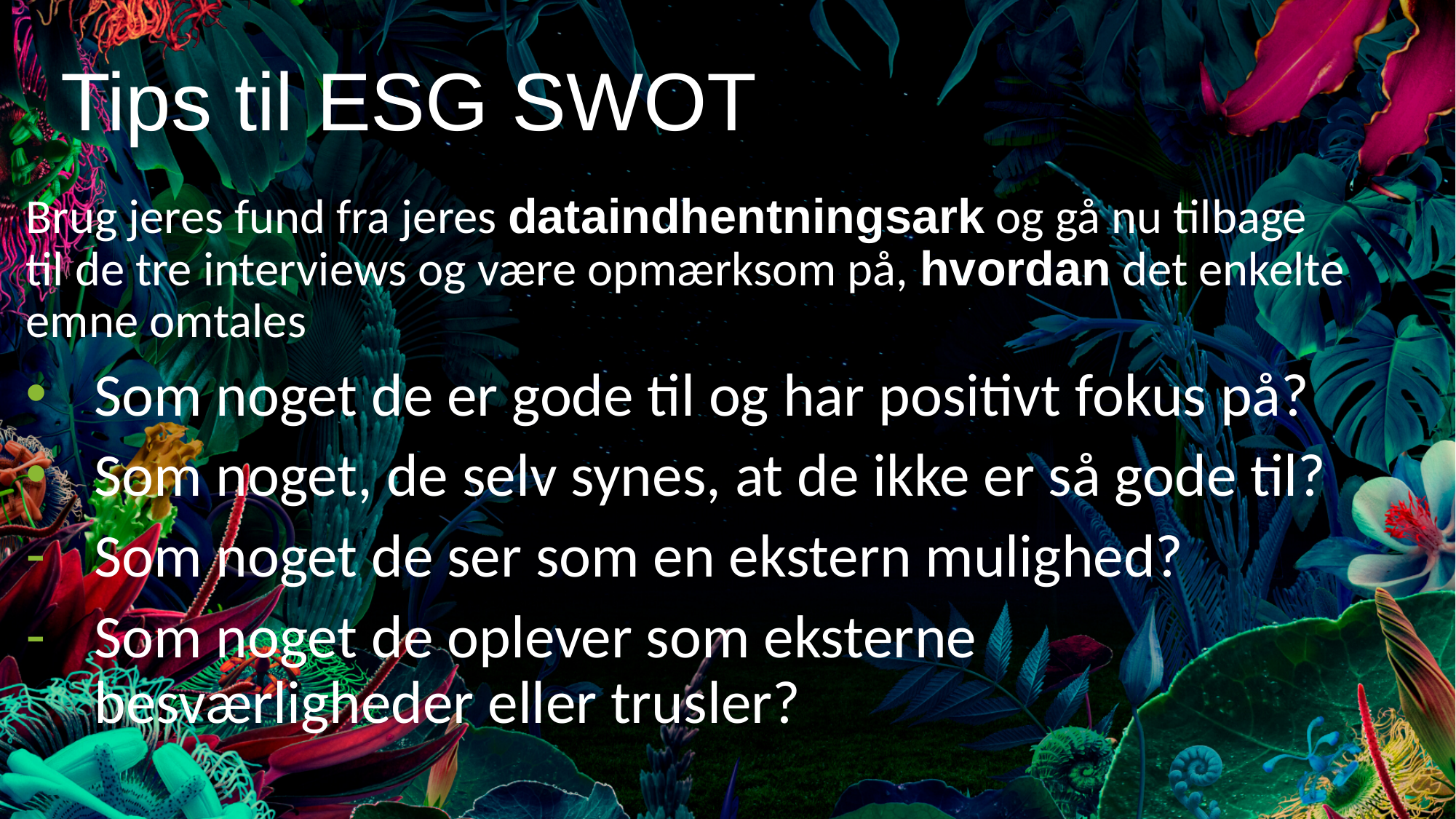

# Tips til ESG SWOT
Brug jeres fund fra jeres dataindhentningsark og gå nu tilbage til de tre interviews og være opmærksom på, hvordan det enkelte emne omtales
Som noget de er gode til og har positivt fokus på?
Som noget, de selv synes, at de ikke er så gode til?
Som noget de ser som en ekstern mulighed?
Som noget de oplever som eksterne besværligheder eller trusler?